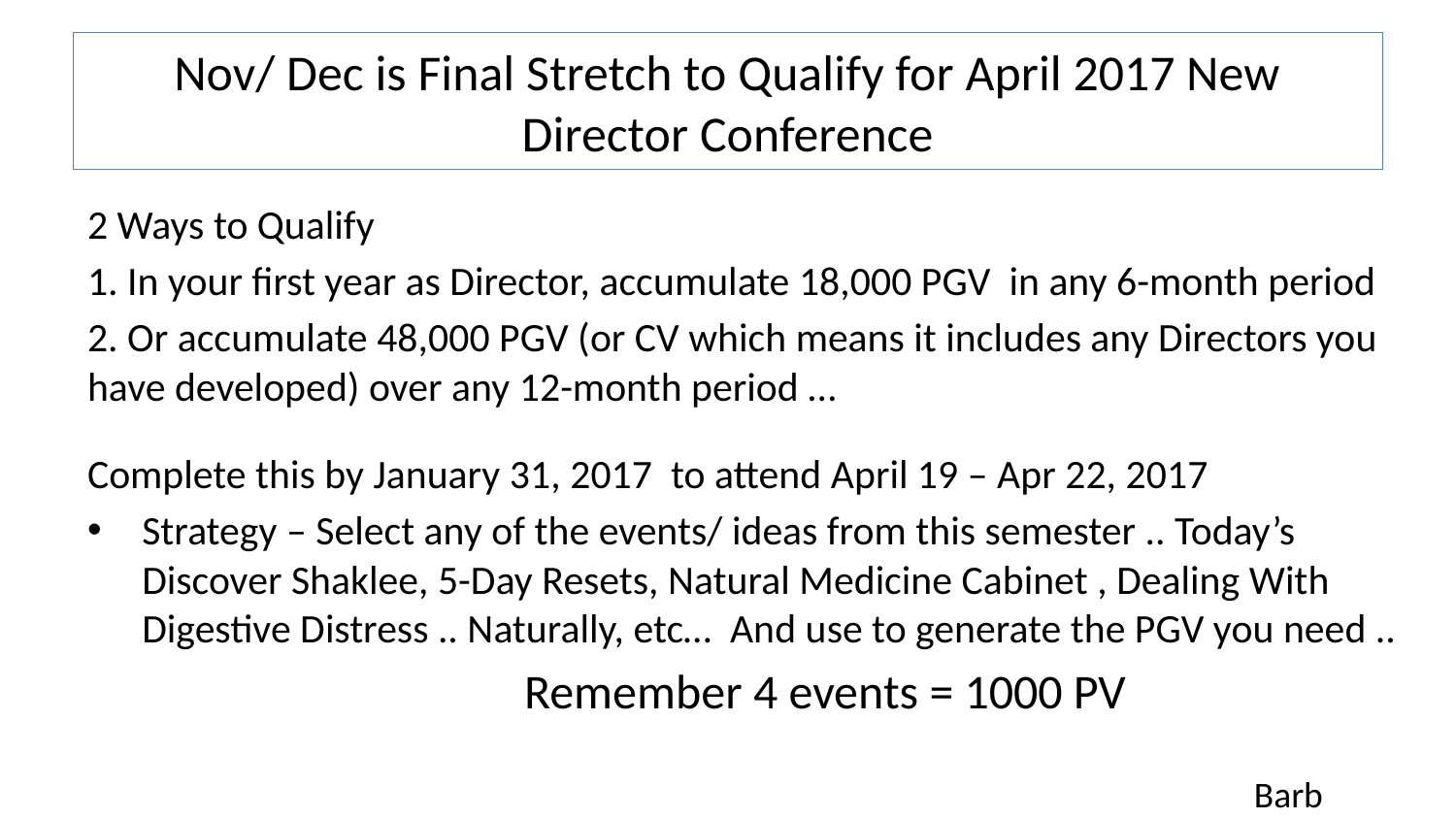

# Nov/ Dec is Final Stretch to Qualify for April 2017 New Director Conference
2 Ways to Qualify
1. In your first year as Director, accumulate 18,000 PGV  in any 6-month period
2. Or accumulate 48,000 PGV (or CV which means it includes any Directors you have developed) over any 12-month period …

Complete this by January 31, 2017  to attend April 19 – Apr 22, 2017
Strategy – Select any of the events/ ideas from this semester .. Today’s Discover Shaklee, 5-Day Resets, Natural Medicine Cabinet , Dealing With Digestive Distress .. Naturally, etc…  And use to generate the PGV you need ..
			Remember 4 events = 1000 PV
Barb